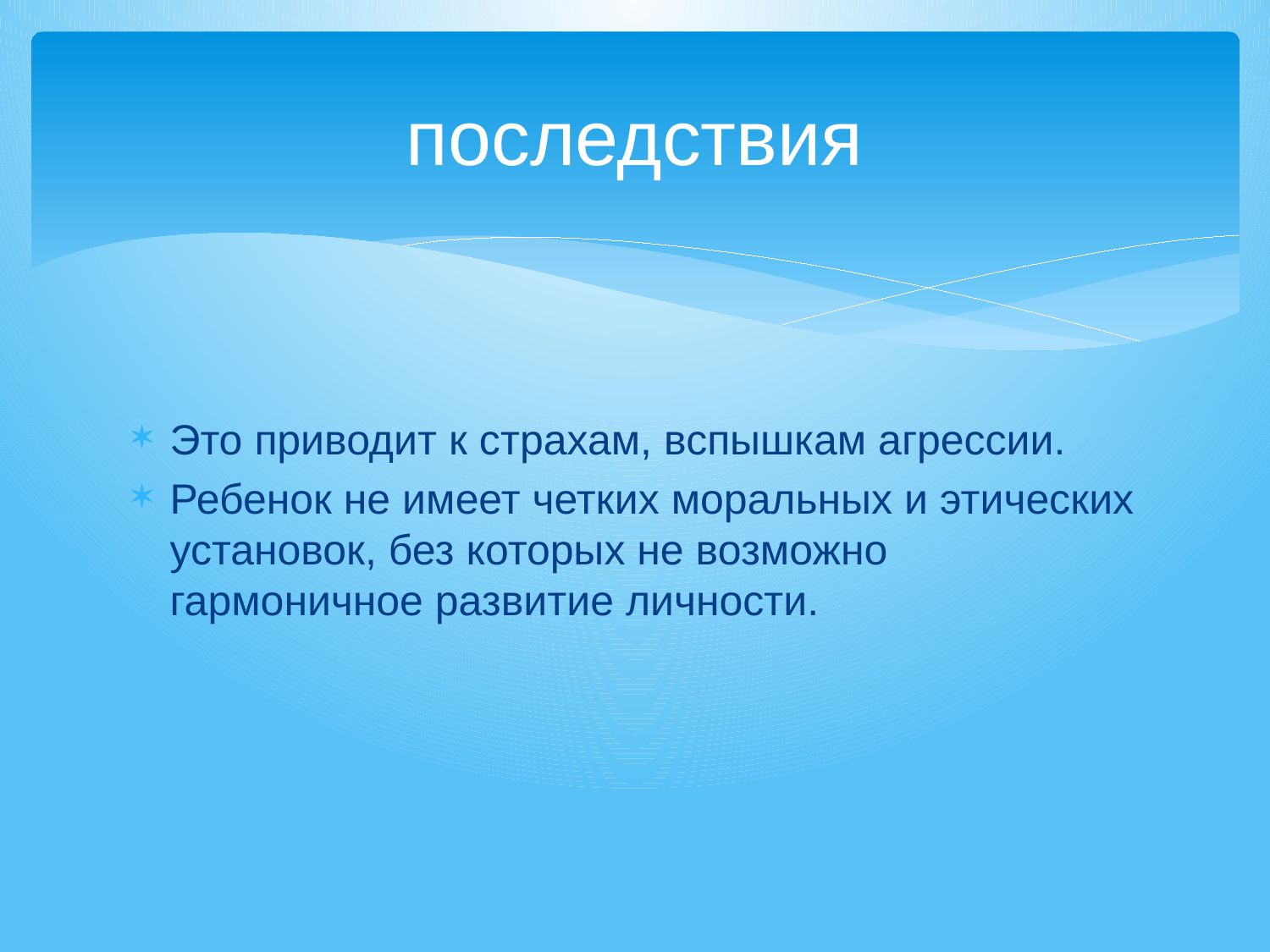

# последствия
Это приводит к страхам, вспышкам агрессии.
Ребенок не имеет четких моральных и этических установок, без которых не возможно гармоничное развитие личности.